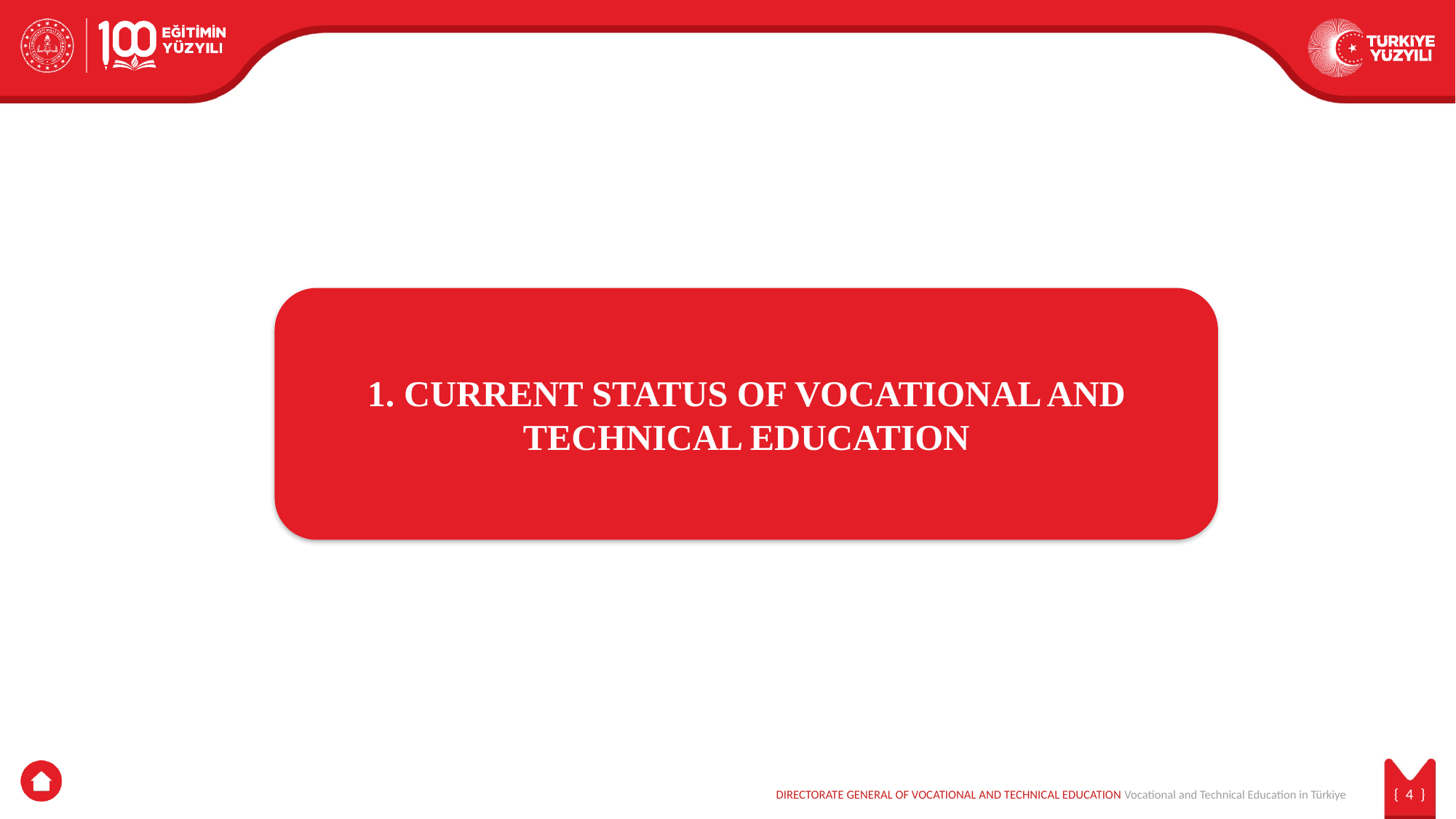

1. CURRENT STATUS OF VOCATIONAL AND TECHNICAL EDUCATION
DIRECTORATE GENERAL OF VOCATIONAL AND TECHNICAL EDUCATION Vocational and Technical Education in Türkiye